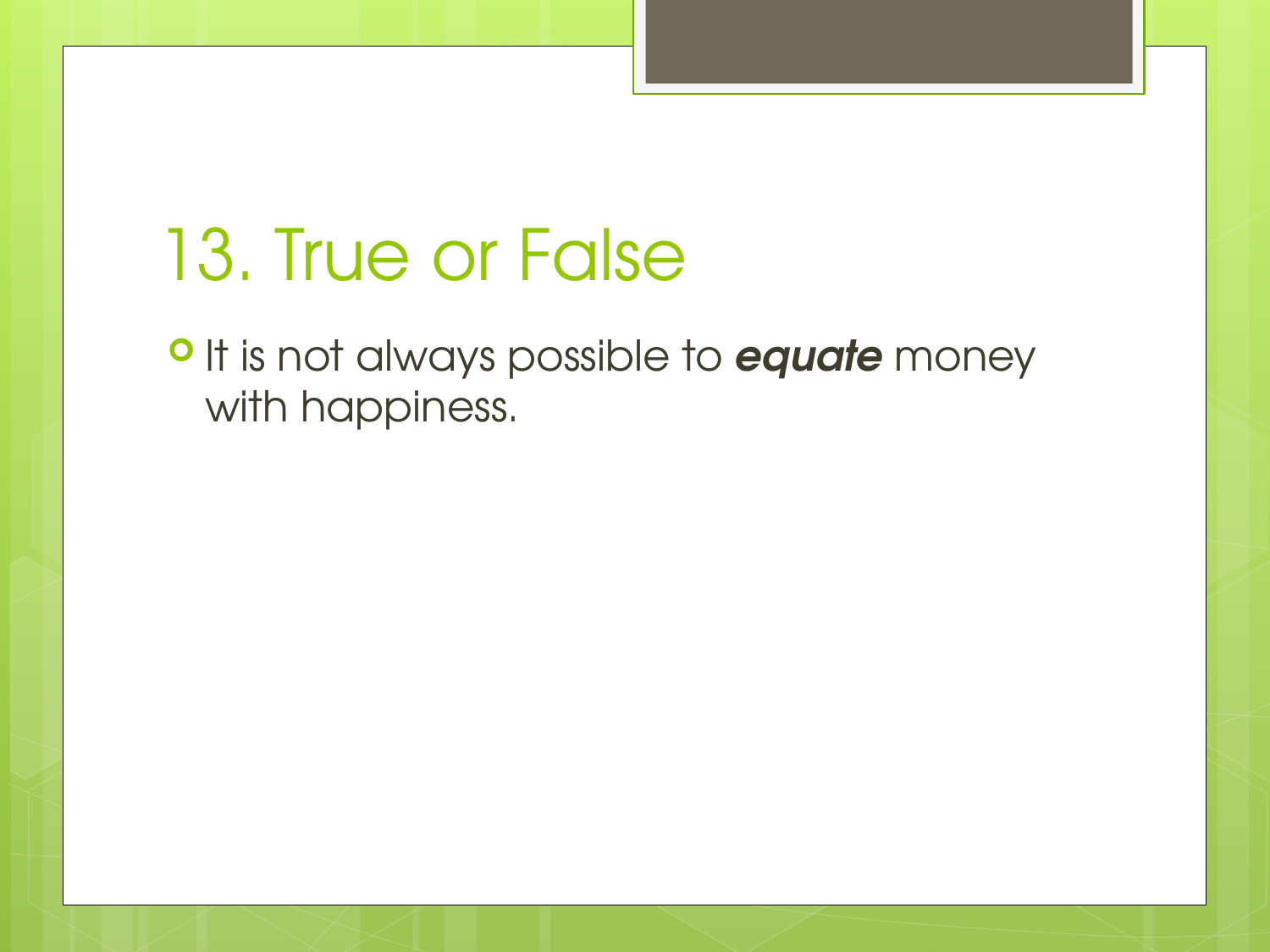

# 13. True or False
It is not always possible to equate money with happiness.